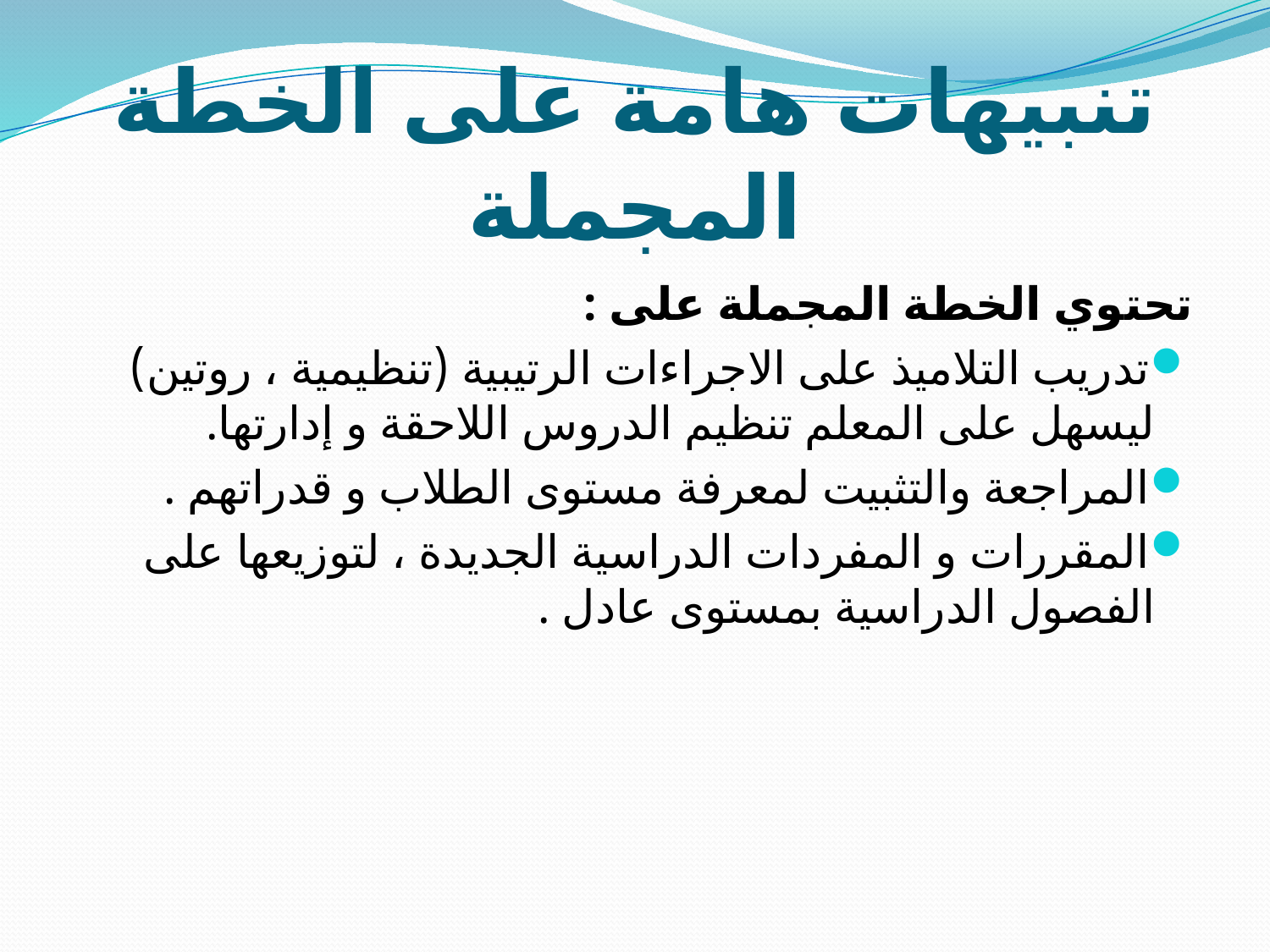

# تنبيهات هامة على الخطة المجملة
تحتوي الخطة المجملة على :
تدريب التلاميذ على الاجراءات الرتيبية (تنظيمية ، روتين) ليسهل على المعلم تنظيم الدروس اللاحقة و إدارتها.
المراجعة والتثبيت لمعرفة مستوى الطلاب و قدراتهم .
المقررات و المفردات الدراسية الجديدة ، لتوزيعها على الفصول الدراسية بمستوى عادل .